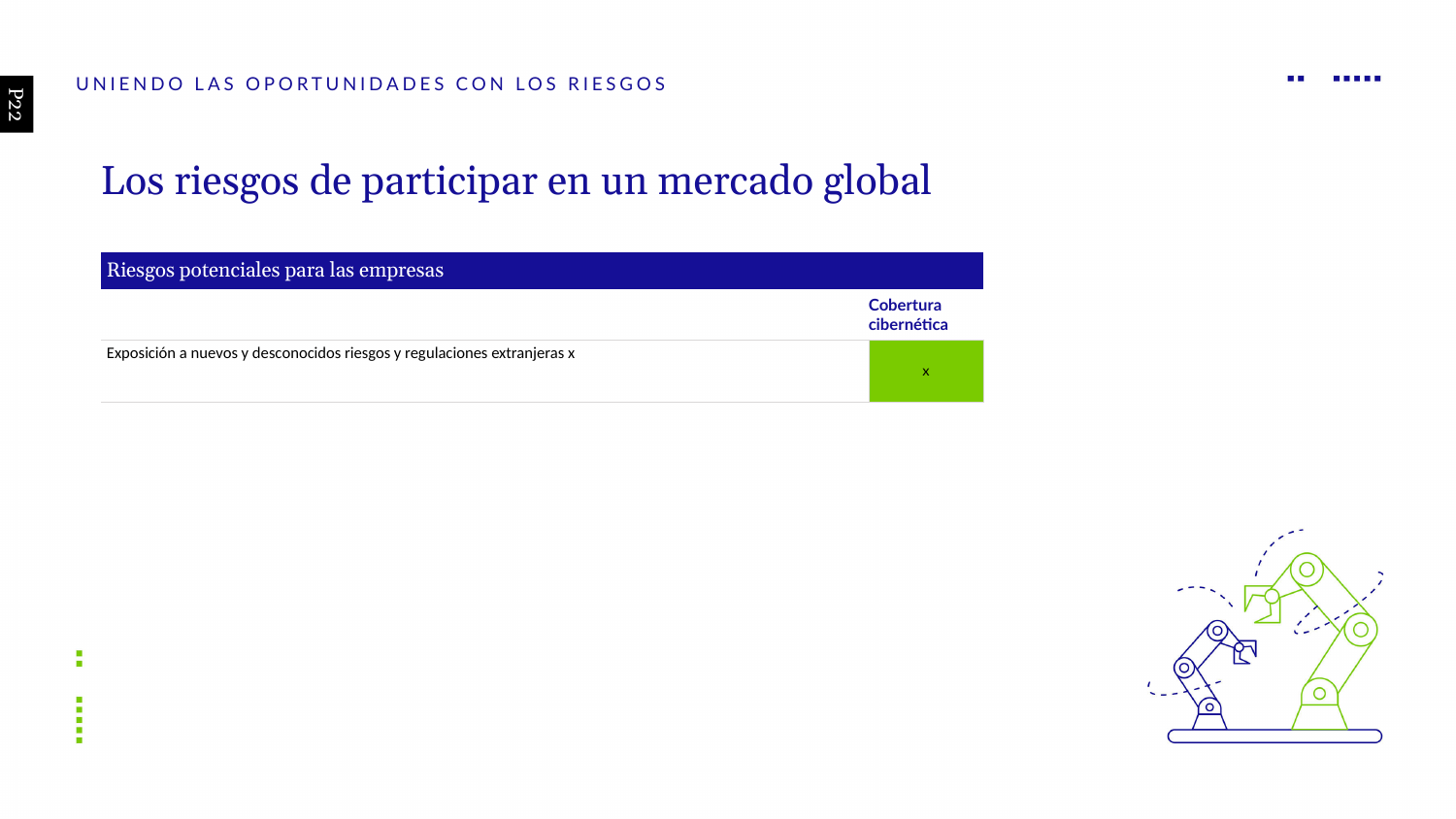

Uniendo las oportunidades con los riesgos
P22
Los riesgos de participar en un mercado global
| Riesgos potenciales para las empresas |  |
| --- | --- |
|  | Cobertura cibernética |
| Exposición a nuevos y desconocidos riesgos y regulaciones extranjeras x | x |